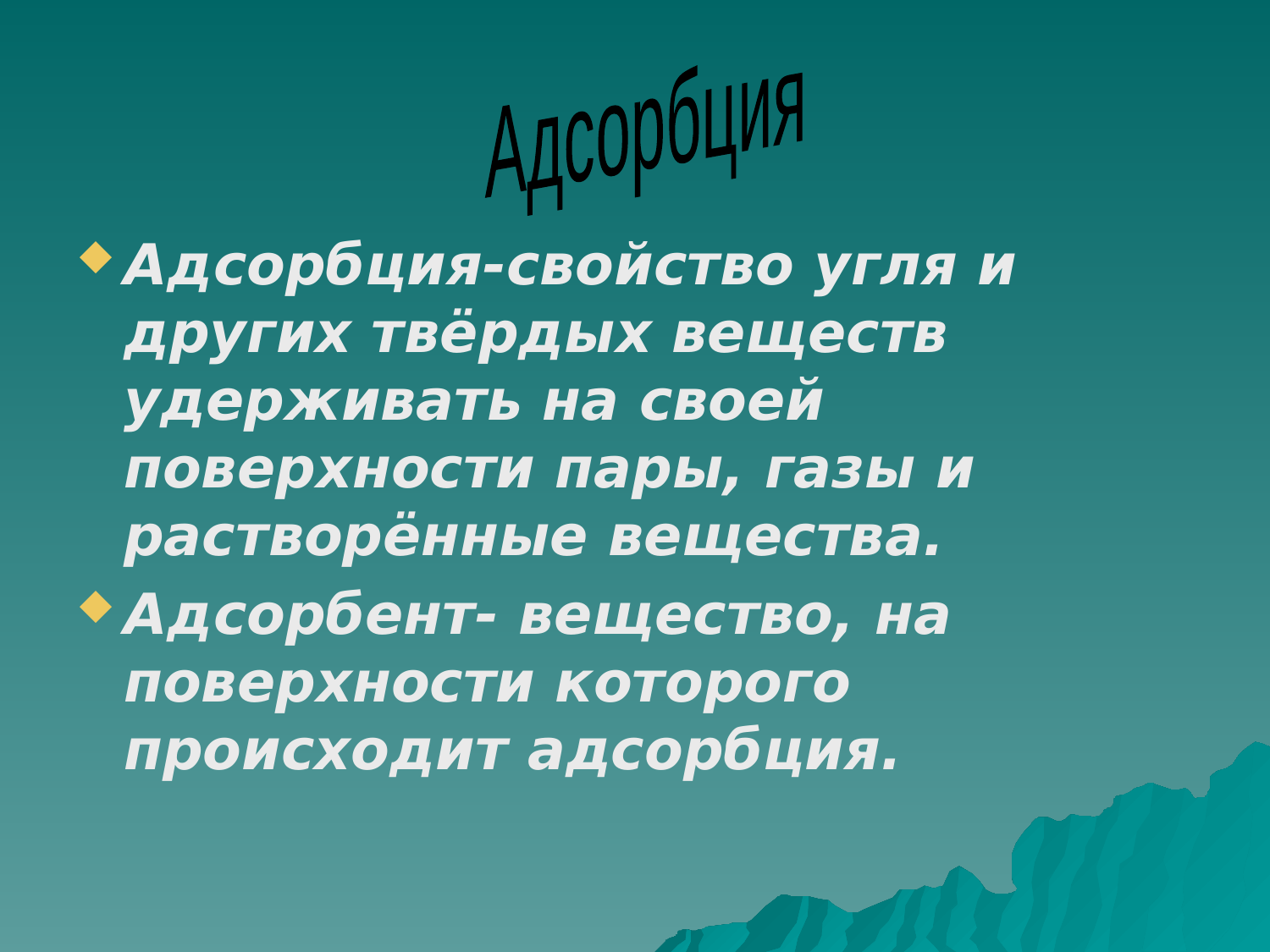

Адсорбция
Адсорбция-свойство угля и других твёрдых веществ удерживать на своей поверхности пары, газы и растворённые вещества.
Адсорбент- вещество, на поверхности которого происходит адсорбция.